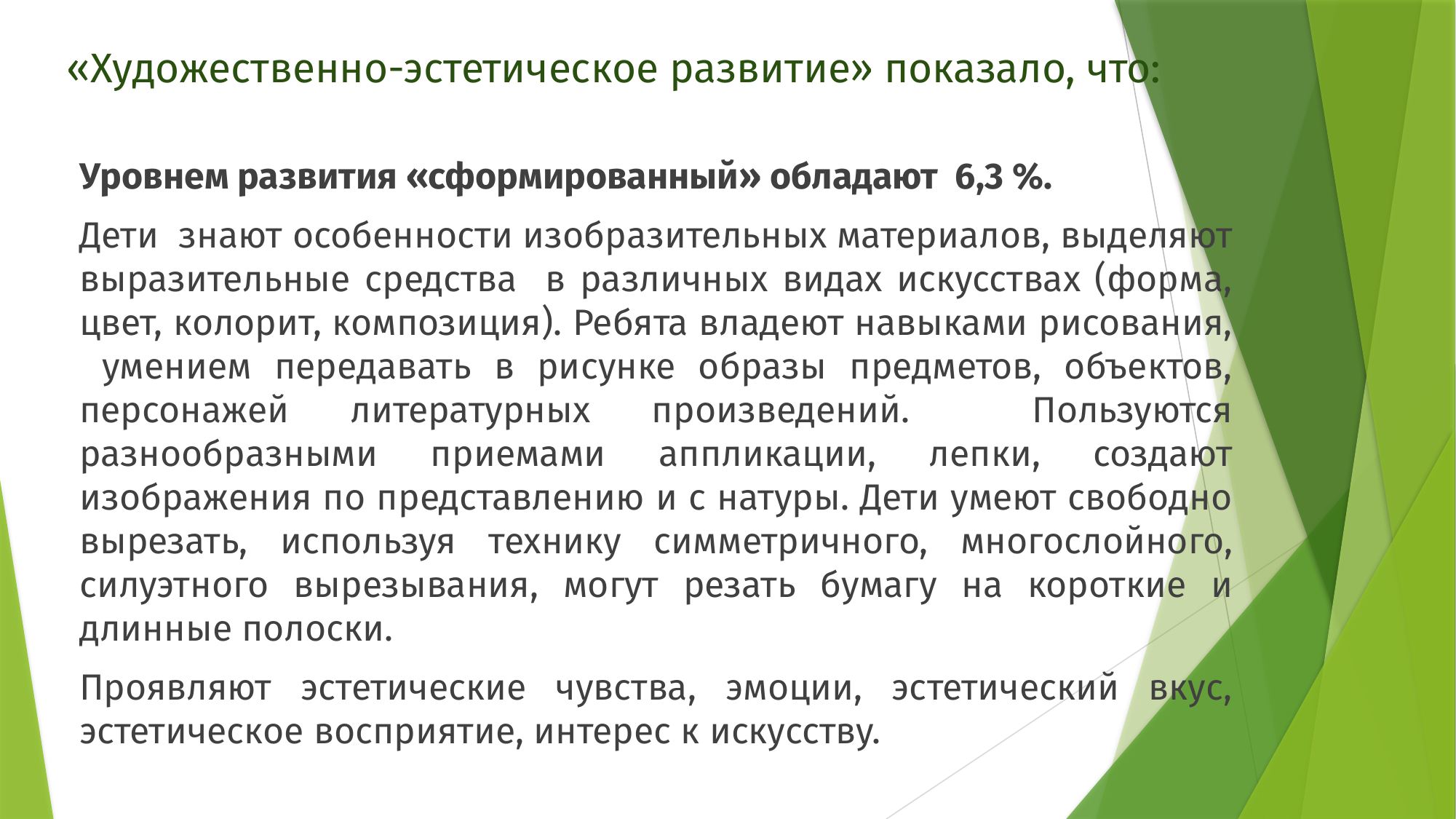

# «Художественно-эстетическое развитие» показало, что:
Уровнем развития «сформированный» обладают  6,3 %.
Дети  знают особенности изобразительных материалов, выделяют выразительные средства  в различных видах искусствах (форма, цвет, колорит, композиция). Ребята владеют навыками рисования,  умением передавать в рисунке образы предметов, объектов, персонажей литературных произведений.  Пользуются разнообразными приемами аппликации, лепки, создают изображения по представлению и с натуры. Дети умеют свободно вырезать, используя технику симметричного, многослойного, силуэтного вырезывания, могут резать бумагу на короткие и длинные полоски.
Проявляют эстетические чувства, эмоции, эстетический вкус, эстетическое восприятие, интерес к искусству.